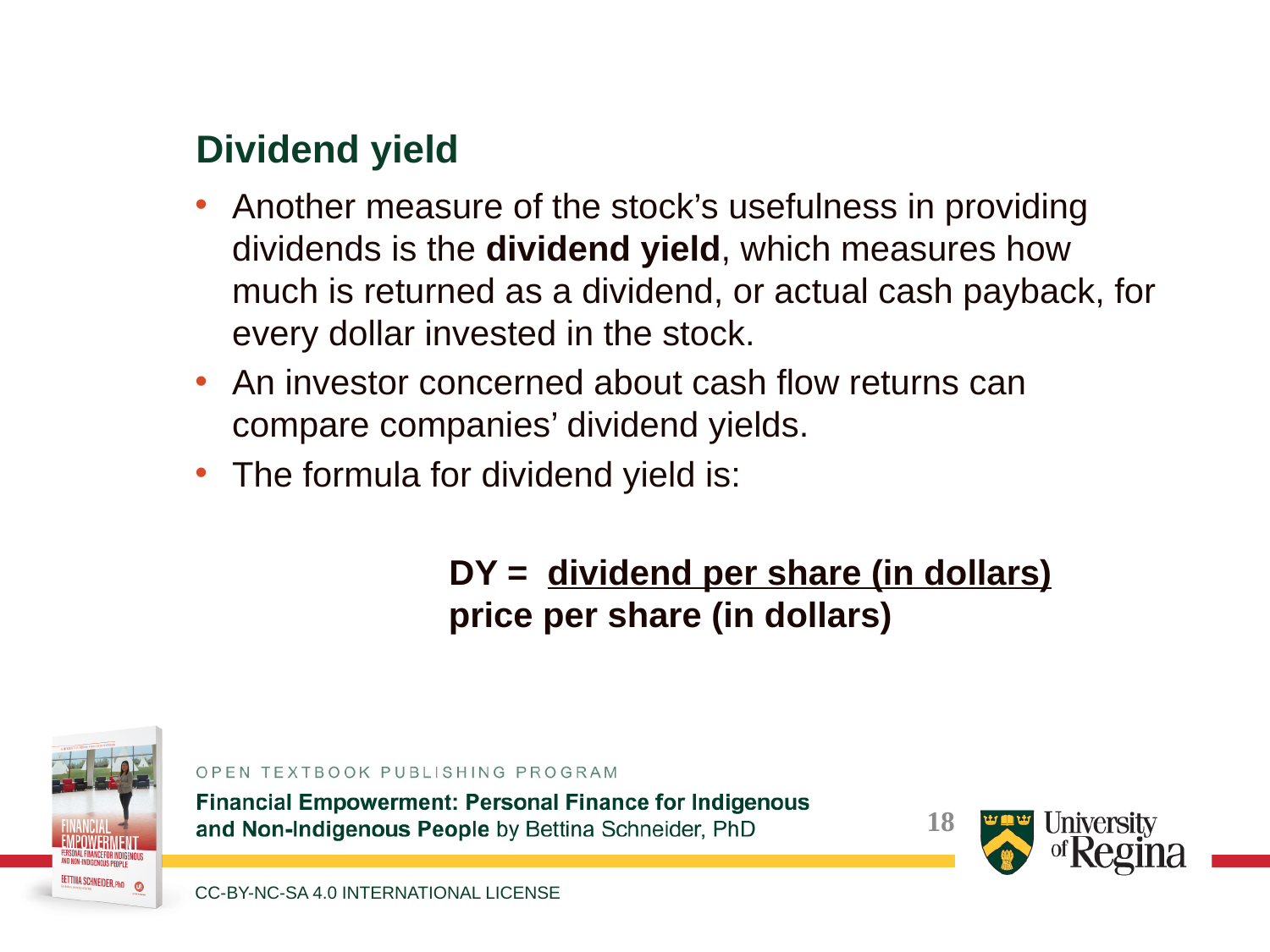

Dividend yield
Another measure of the stock’s usefulness in providing dividends is the dividend yield, which measures how much is returned as a dividend, or actual cash payback, for every dollar invested in the stock.
An investor concerned about cash flow returns can compare companies’ dividend yields.
The formula for dividend yield is:

		DY =  dividend per share (in dollars)
             	             price per share (in dollars)

CC-BY-NC-SA 4.0 INTERNATIONAL LICENSE